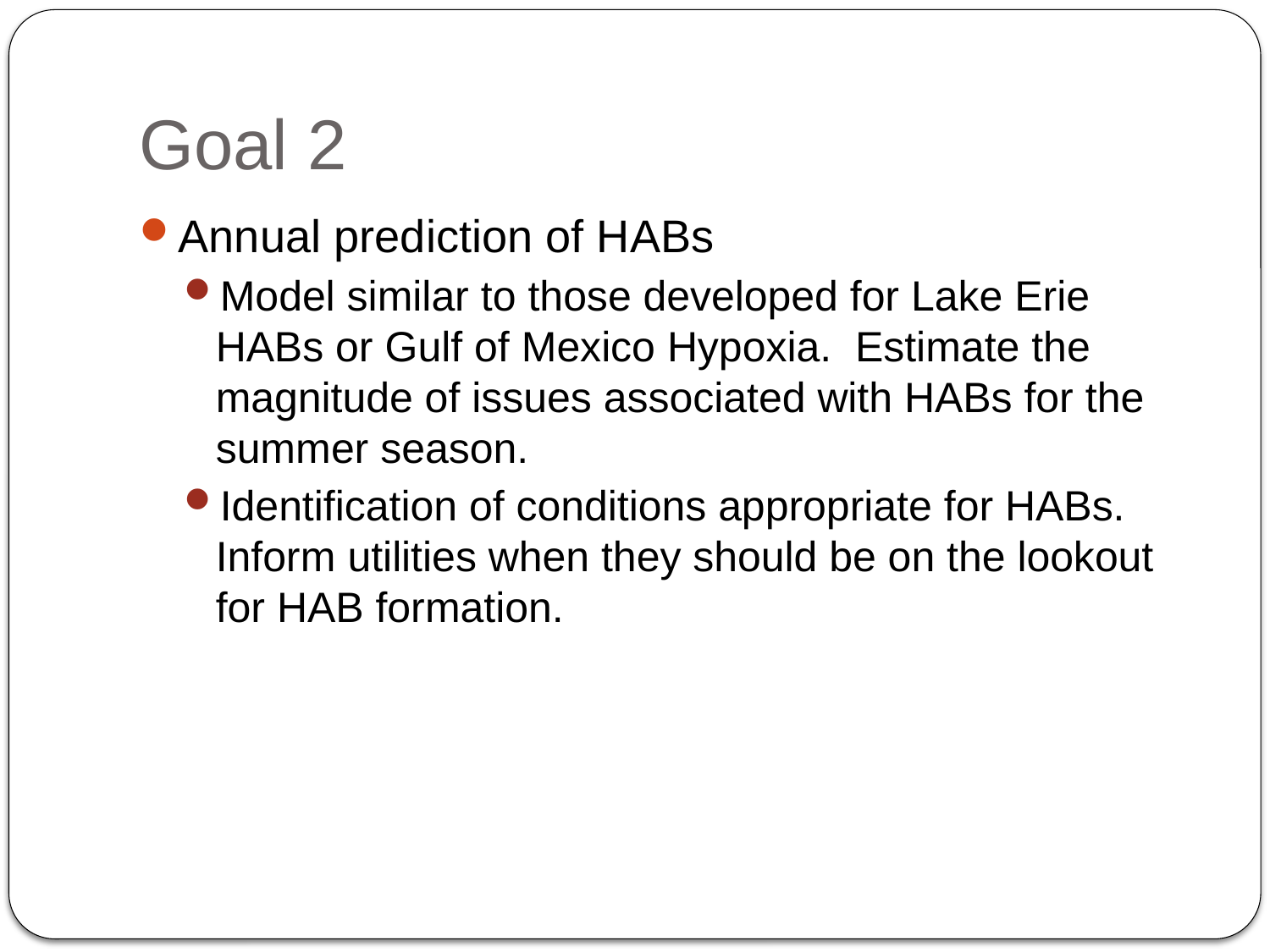

# Goal 2
Annual prediction of HABs
Model similar to those developed for Lake Erie HABs or Gulf of Mexico Hypoxia.  Estimate the magnitude of issues associated with HABs for the summer season.
Identification of conditions appropriate for HABs.  Inform utilities when they should be on the lookout for HAB formation.